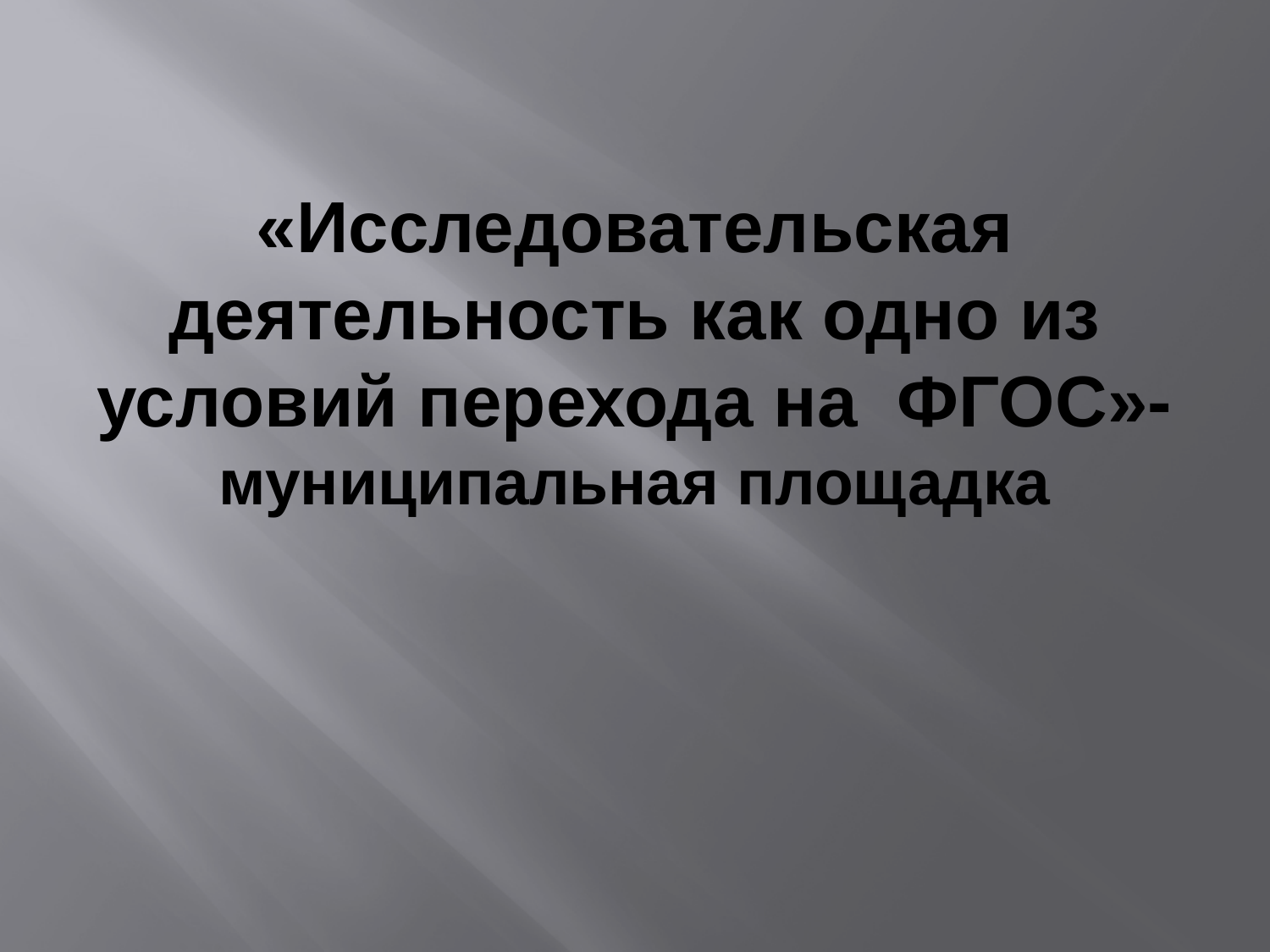

# «Исследовательская деятельность как одно из условий перехода на  ФГОС»- муниципальная площадка